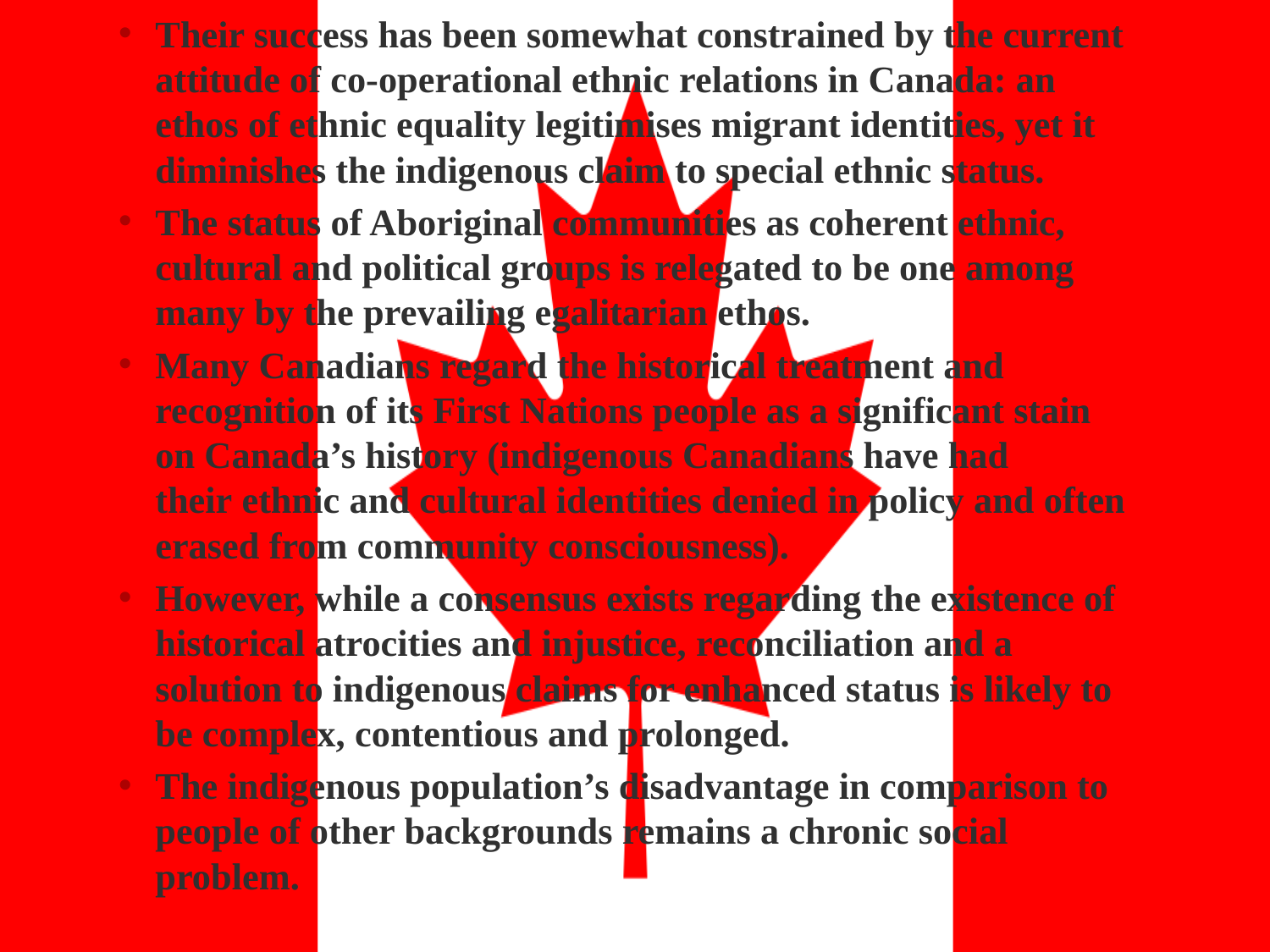

Their success has been somewhat constrained by the current attitude of co-operational ethnic relations in Canada: an ethos of ethnic equality legitimises migrant identities, yet it diminishes the indigenous claim to special ethnic status.
The status of Aboriginal communities as coherent ethnic, cultural and political groups is relegated to be one among many by the prevailing egalitarian ethos.
Many Canadians regard the historical treatment and recognition of its First Nations people as a significant stain on Canada’s history (indigenous Canadians have had their ethnic and cultural identities denied in policy and often erased from community consciousness).
However, while a consensus exists regarding the existence of historical atrocities and injustice, reconciliation and a solution to indigenous claims for enhanced status is likely to be complex, contentious and prolonged.
The indigenous population’s disadvantage in comparison to people of other backgrounds remains a chronic social problem.